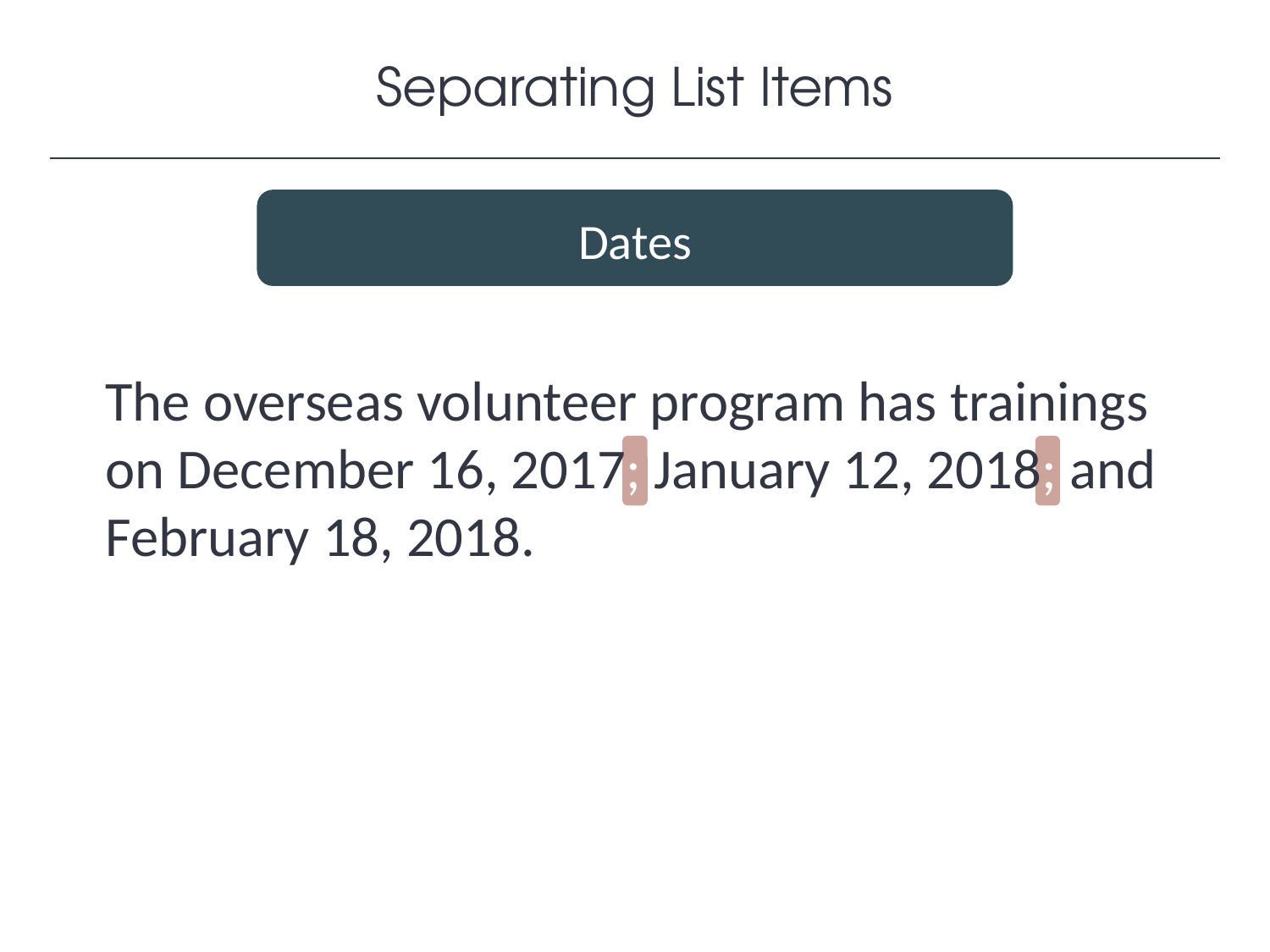

Separating List Items
HAWKES LEARNING

Dates
The overseas volunteer program has trainings on December 16, 2017; January 12, 2018; and February 18, 2018.